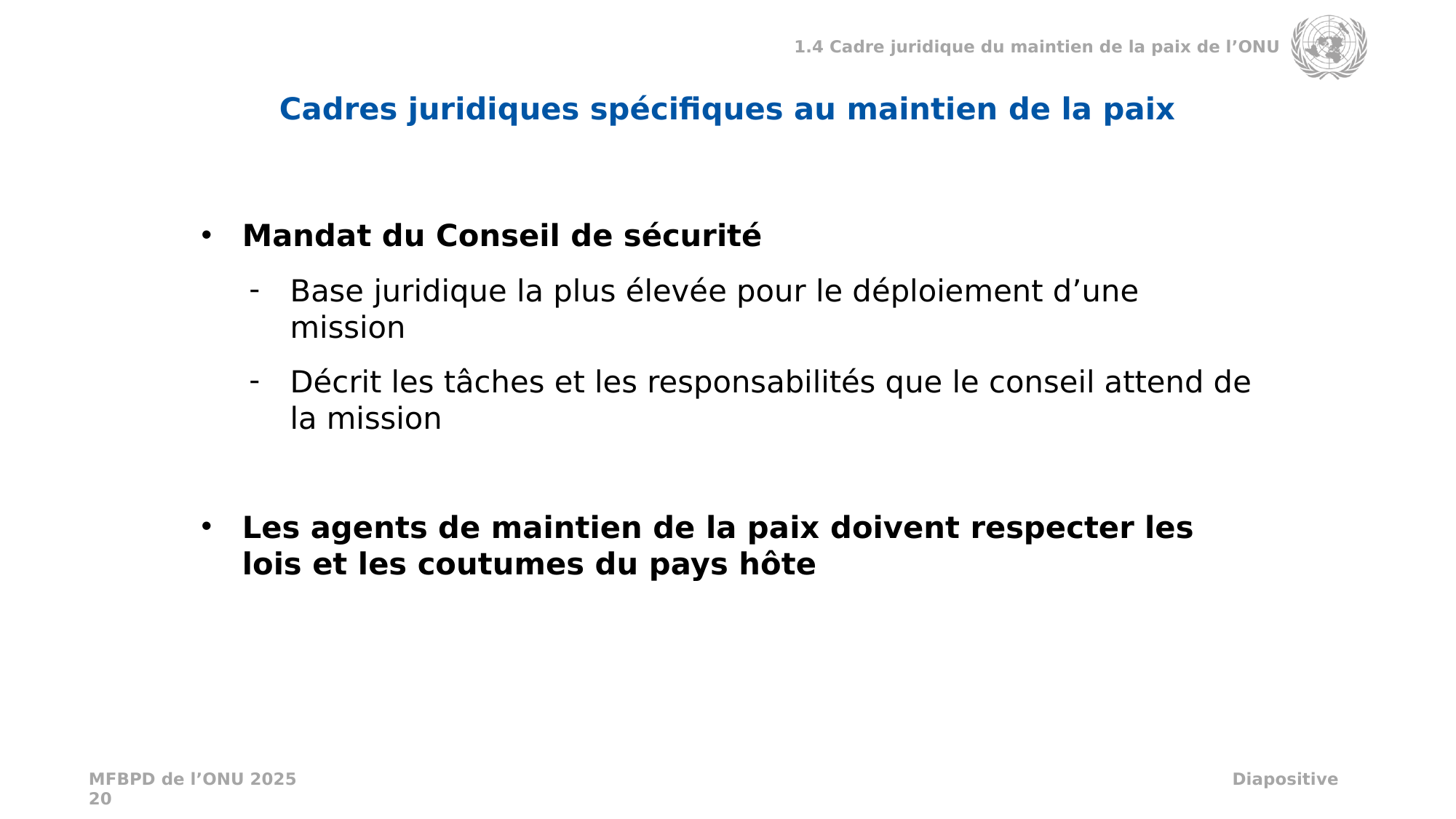

Cadres juridiques spécifiques au maintien de la paix
Mandat du Conseil de sécurité
Base juridique la plus élevée pour le déploiement d’une mission
Décrit les tâches et les responsabilités que le conseil attend de la mission

Les agents de maintien de la paix doivent respecter les lois et les coutumes du pays hôte